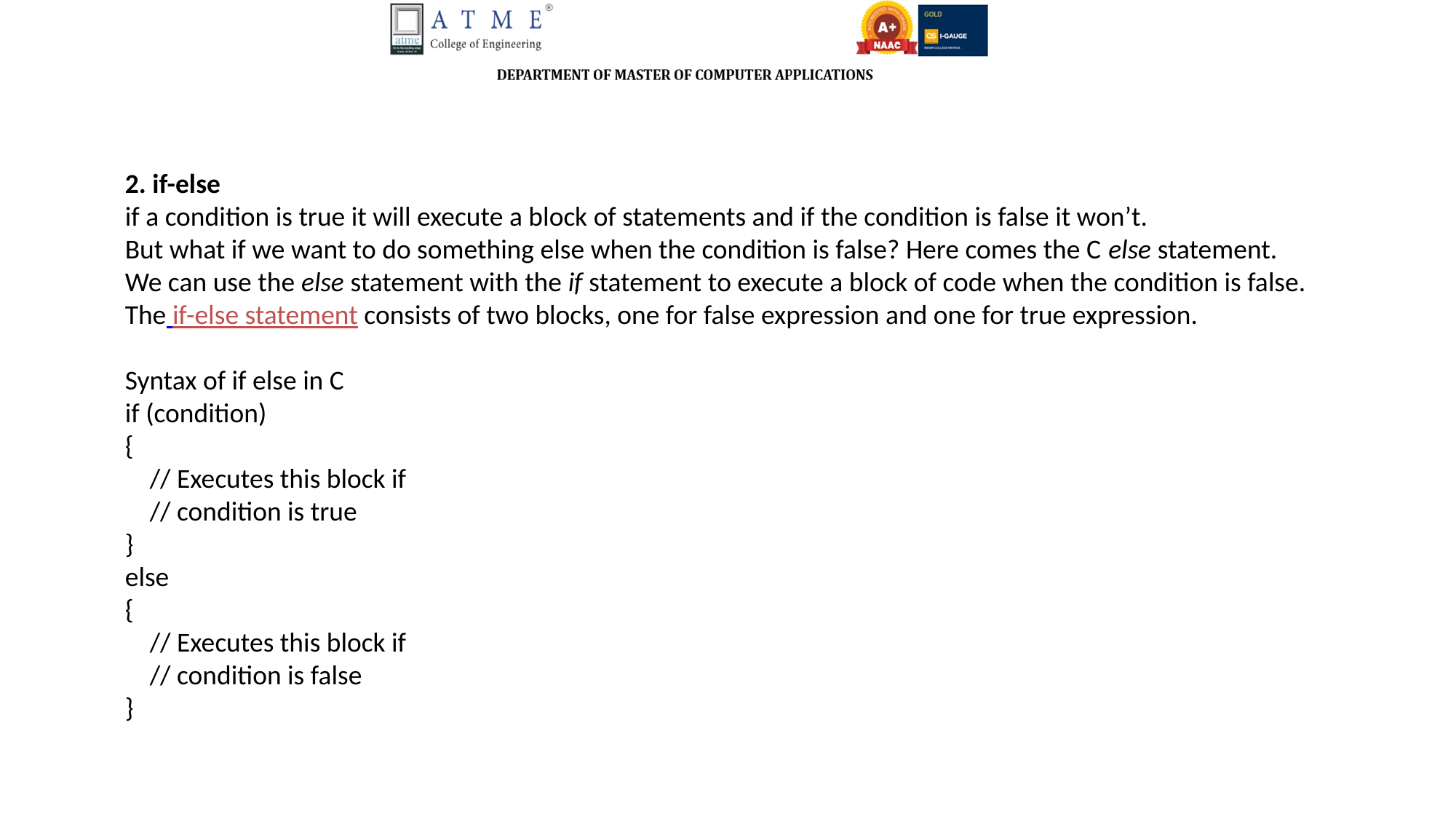

2. if-else
if a condition is true it will execute a block of statements and if the condition is false it won’t.
But what if we want to do something else when the condition is false? Here comes the C else statement.
We can use the else statement with the if statement to execute a block of code when the condition is false. The if-else statement consists of two blocks, one for false expression and one for true expression.

Syntax of if else in C
if (condition)
{
    // Executes this block if
    // condition is true
}
else
{
    // Executes this block if
    // condition is false
}